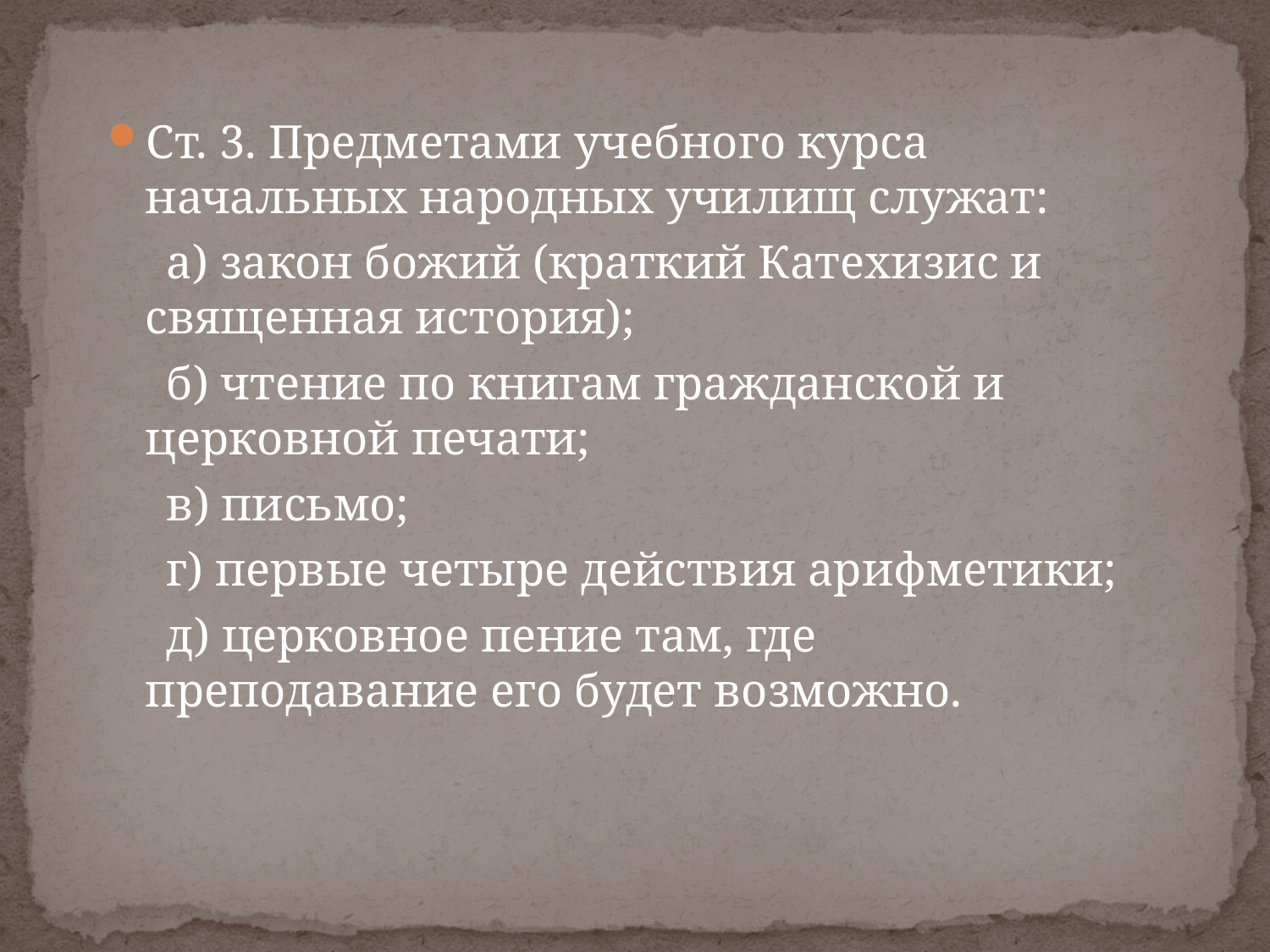

Ст. 3. Предметами учебного курса начальных народных училищ служат:
     а) закон божий (краткий Катехизис и священная история);
     б) чтение по книгам гражданской и церковной печати;
     в) письмо;
     г) первые четыре действия арифметики;
     д) церковное пение там, где преподавание его будет возможно.